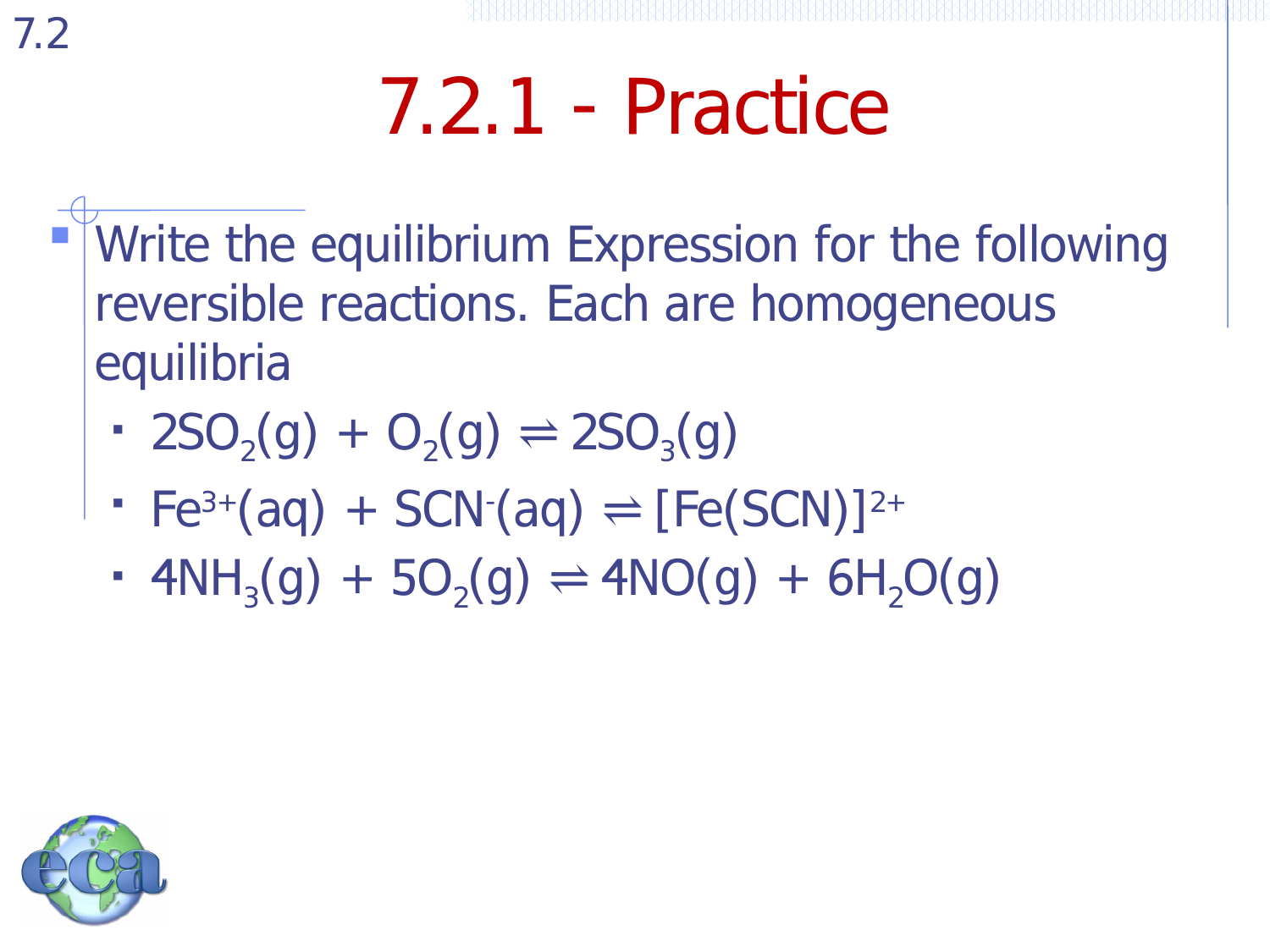

# 7.2.1 - Practice
Write the equilibrium Expression for the following reversible reactions. Each are homogeneous equilibria
2SO2(g) + O2(g) ⇌ 2SO3(g)
Fe3+(aq) + SCN-(aq) ⇌ [Fe(SCN)]2+
4NH3(g) + 5O2(g) ⇌ 4NO(g) + 6H2O(g)